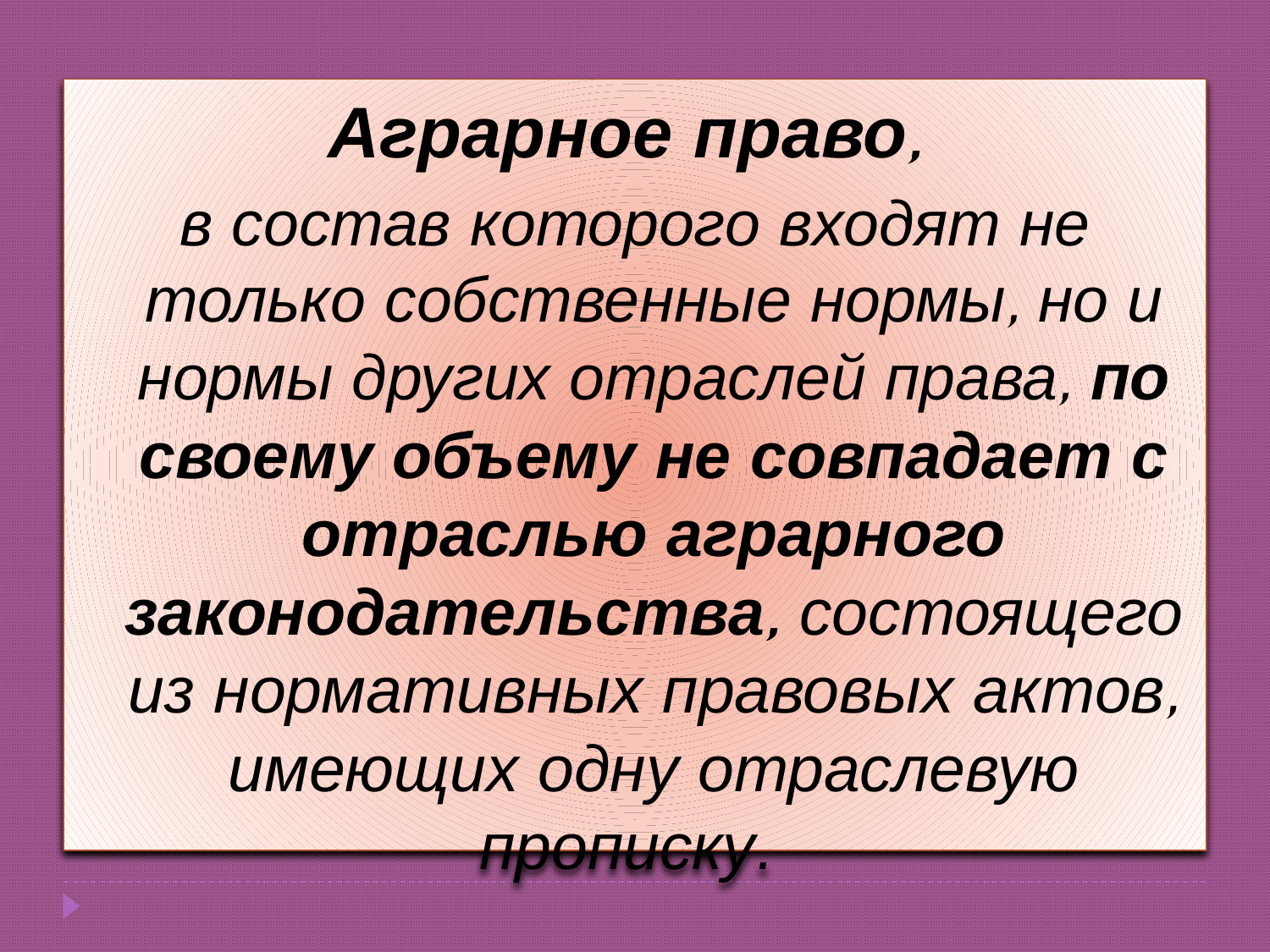

Аграрное право,
в состав которого входят не только собственные нормы, но и нормы других отраслей права, по своему объему не совпадает с отраслью аграрного законодательства, состоящего из нормативных правовых актов, имеющих одну отраслевую прописку.